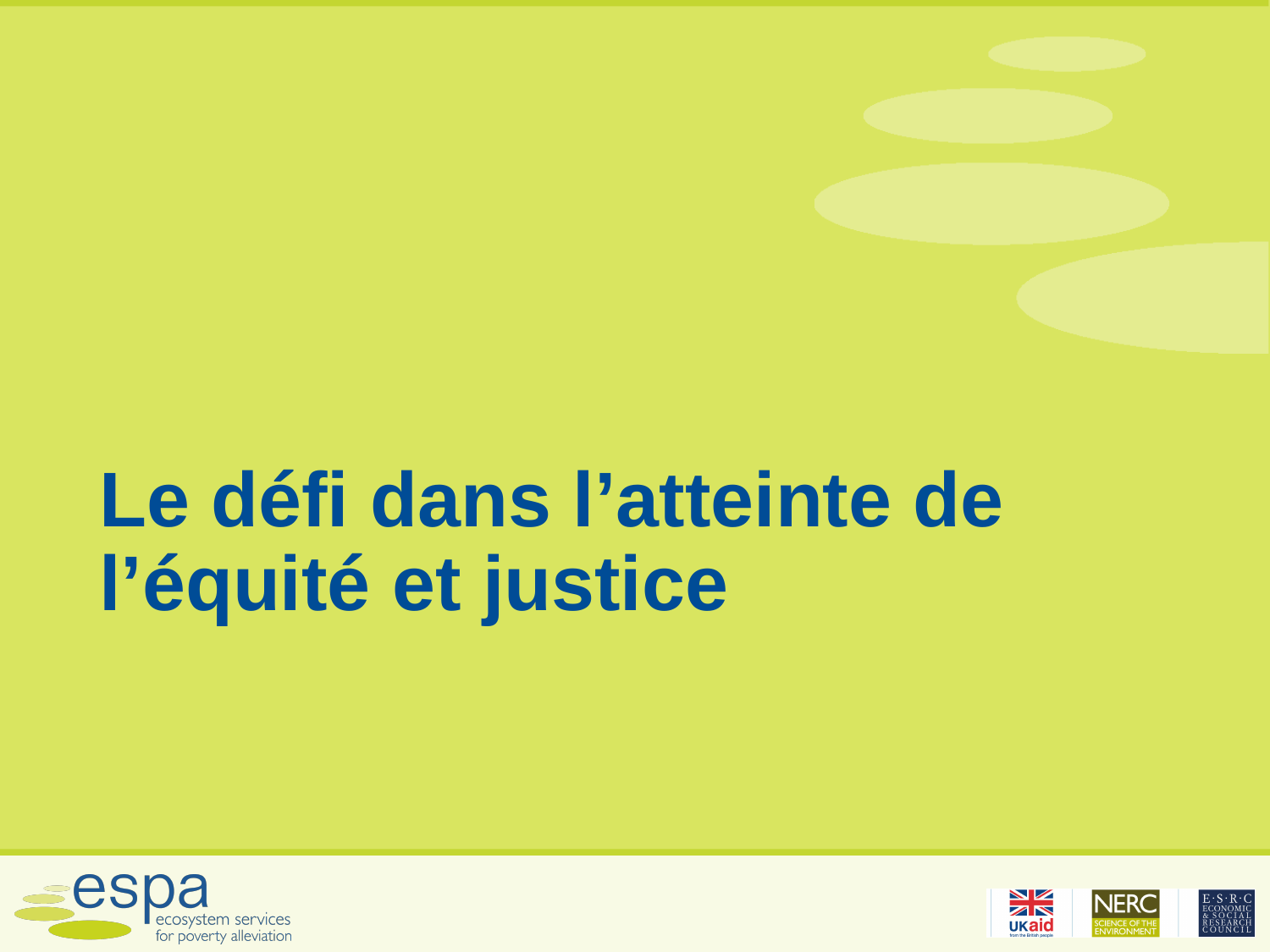

# Le défi dans l’atteinte de l’équité et justice